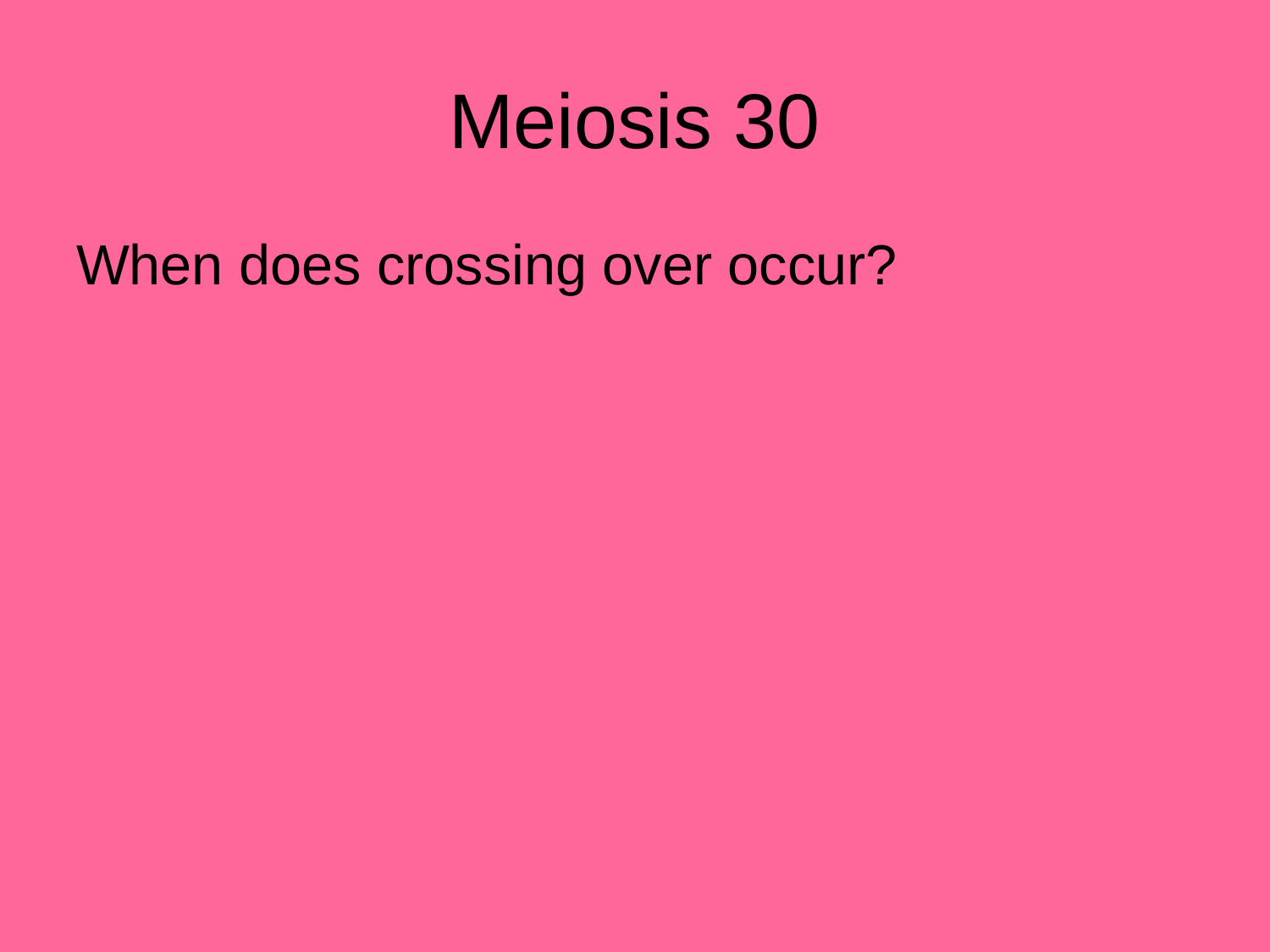

# Meiosis 30
When does crossing over occur?